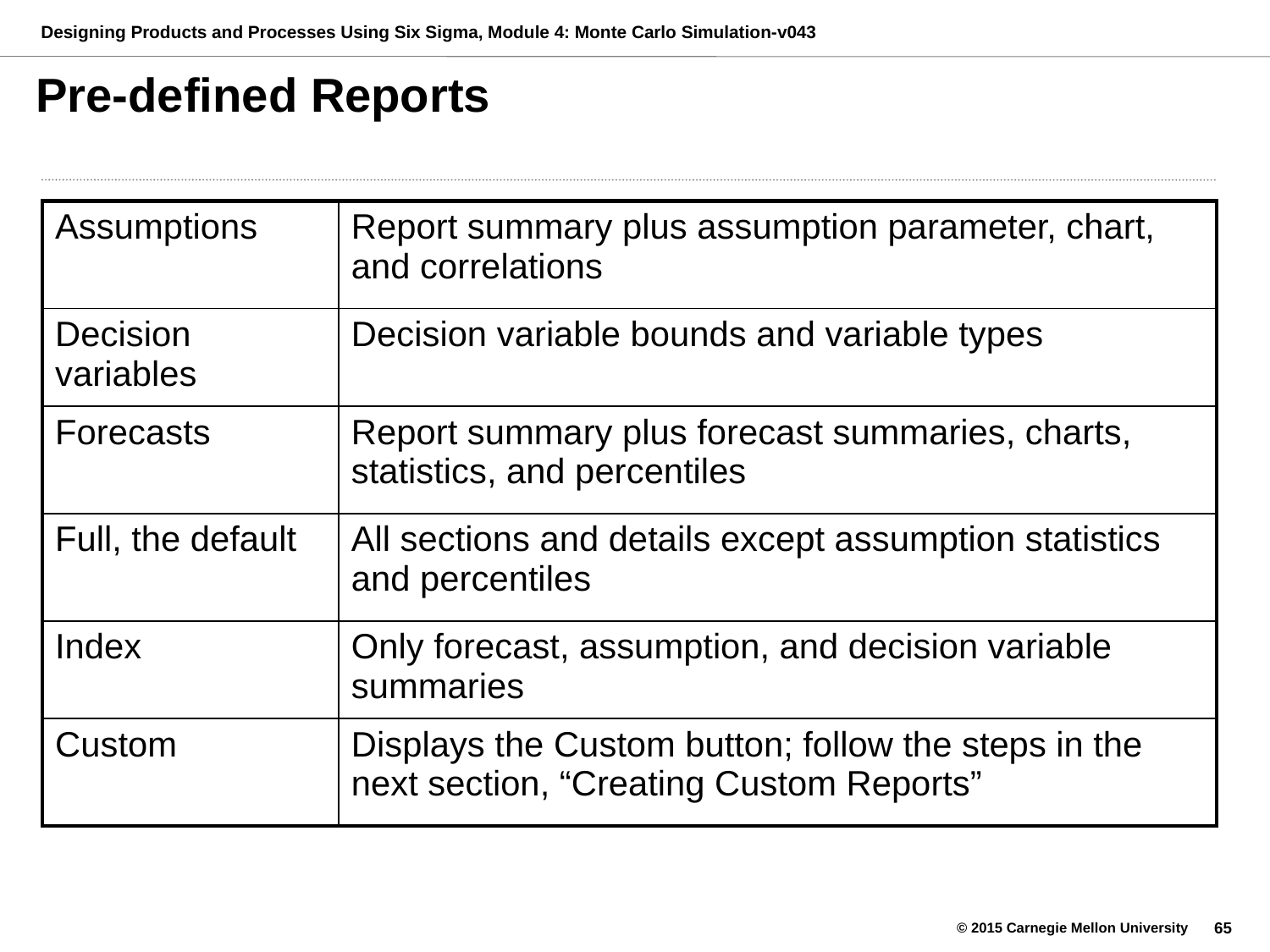

# Pre-defined Reports
| Assumptions | Report summary plus assumption parameter, chart, and correlations |
| --- | --- |
| Decision variables | Decision variable bounds and variable types |
| Forecasts | Report summary plus forecast summaries, charts, statistics, and percentiles |
| Full, the default | All sections and details except assumption statistics and percentiles |
| Index | Only forecast, assumption, and decision variable summaries |
| Custom | Displays the Custom button; follow the steps in the next section, “Creating Custom Reports” |